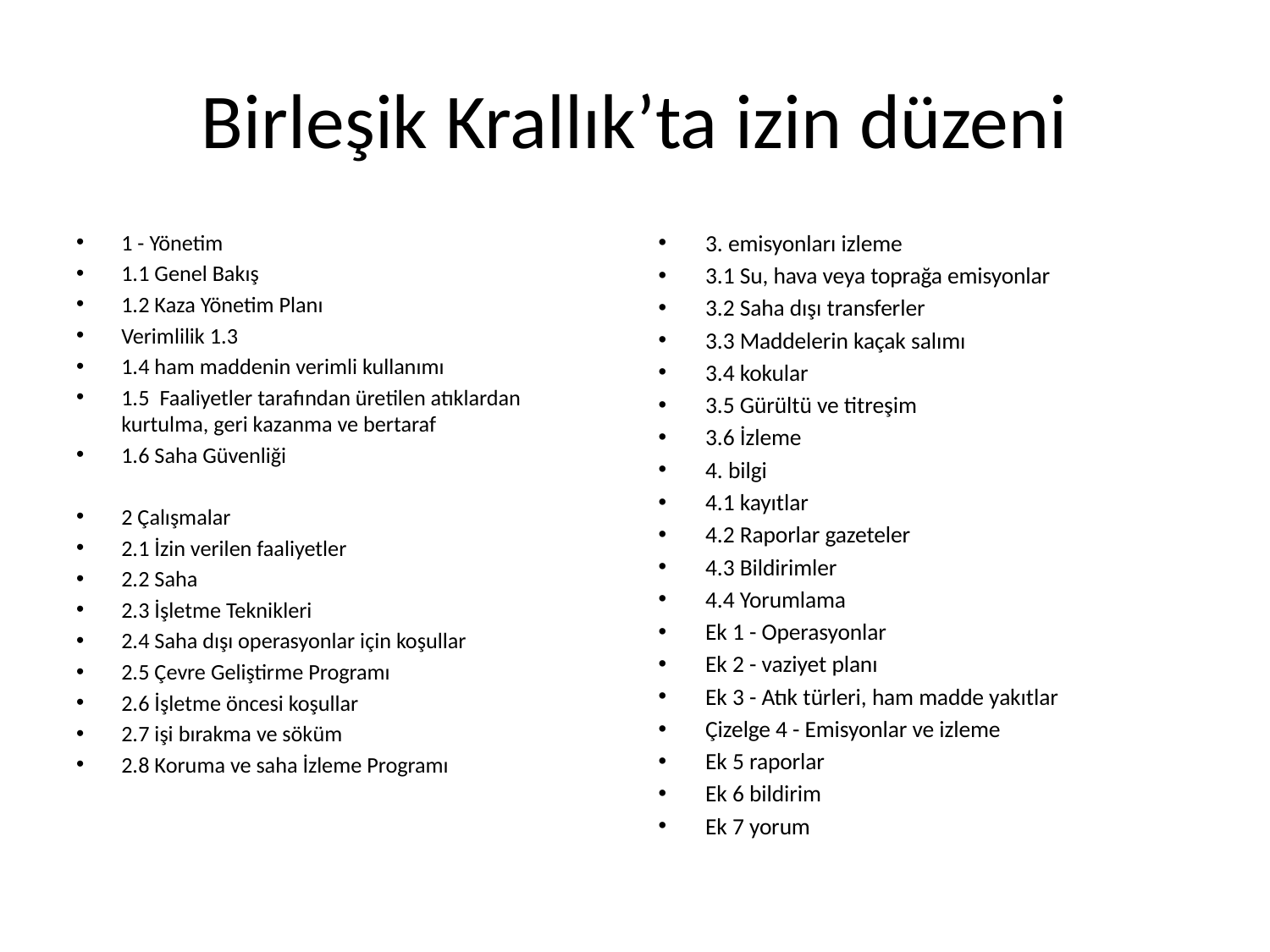

# Birleşik Krallık’ta izin düzeni
1 - Yönetim
1.1 Genel Bakış
1.2 Kaza Yönetim Planı
Verimlilik 1.3
1.4 ham maddenin verimli kullanımı
1.5  Faaliyetler tarafından üretilen atıklardan kurtulma, geri kazanma ve bertaraf
1.6 Saha Güvenliği

2 Çalışmalar
2.1 İzin verilen faaliyetler
2.2 Saha
2.3 İşletme Teknikleri
2.4 Saha dışı operasyonlar için koşullar
2.5 Çevre Geliştirme Programı
2.6 İşletme öncesi koşullar
2.7 işi bırakma ve söküm
2.8 Koruma ve saha İzleme Programı

3. emisyonları izleme
3.1 Su, hava veya toprağa emisyonlar
3.2 Saha dışı transferler
3.3 Maddelerin kaçak salımı
3.4 kokular
3.5 Gürültü ve titreşim
3.6 İzleme
4. bilgi
4.1 kayıtlar
4.2 Raporlar gazeteler
4.3 Bildirimler
4.4 Yorumlama
Ek 1 - Operasyonlar
Ek 2 - vaziyet planı
Ek 3 - Atık türleri, ham madde yakıtlar
Çizelge 4 - Emisyonlar ve izleme
Ek 5 raporlar
Ek 6 bildirim
Ek 7 yorum